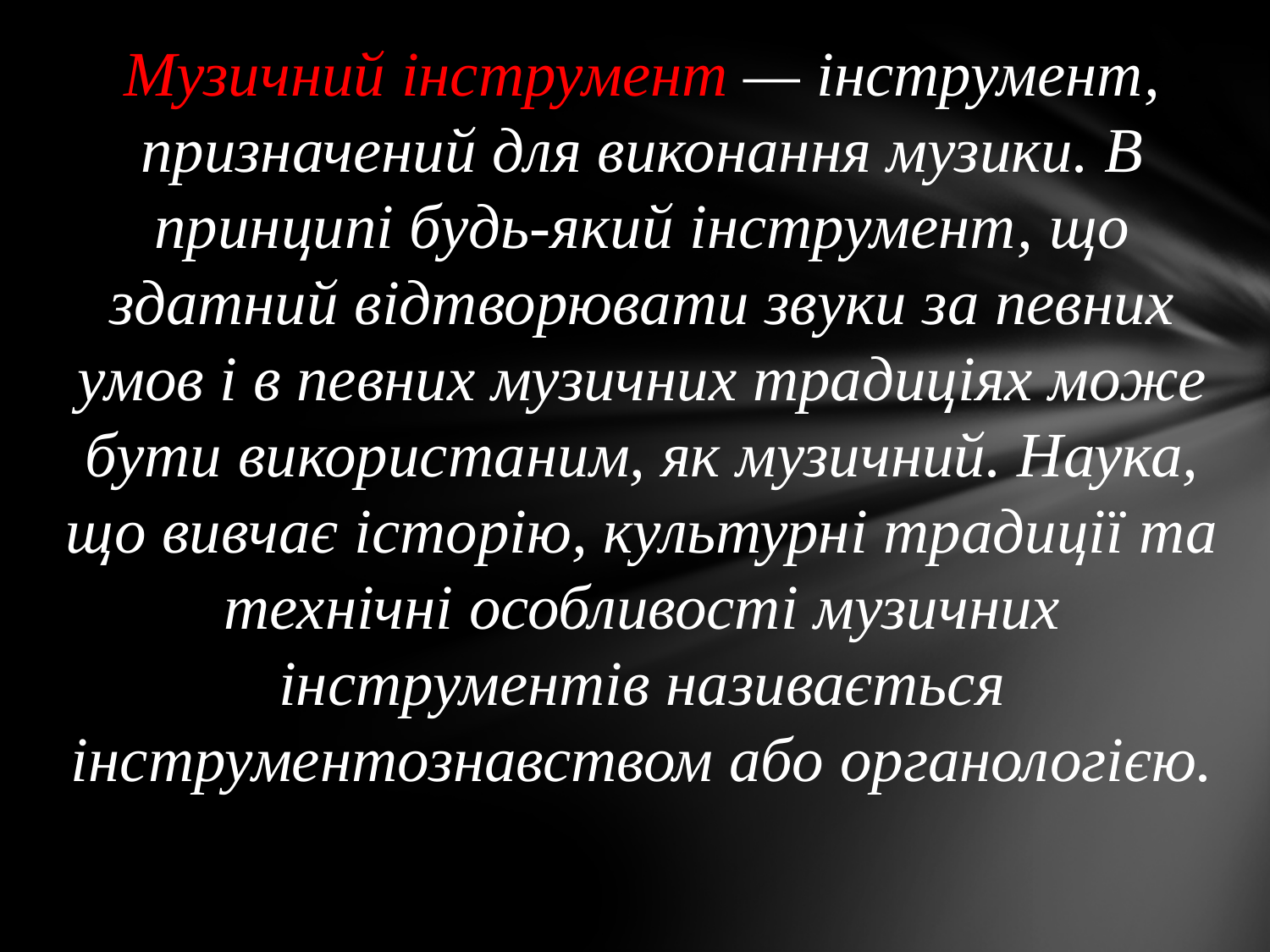

Музичний інструмент — інструмент, призначений для виконання музики. В принципі будь-який інструмент, що здатний відтворювати звуки за певних умов і в певних музичних традиціях може бути використаним, як музичний. Наука, що вивчає історію, культурні традиції та технічні особливості музичних інструментів називається інструментознавством або органологією.